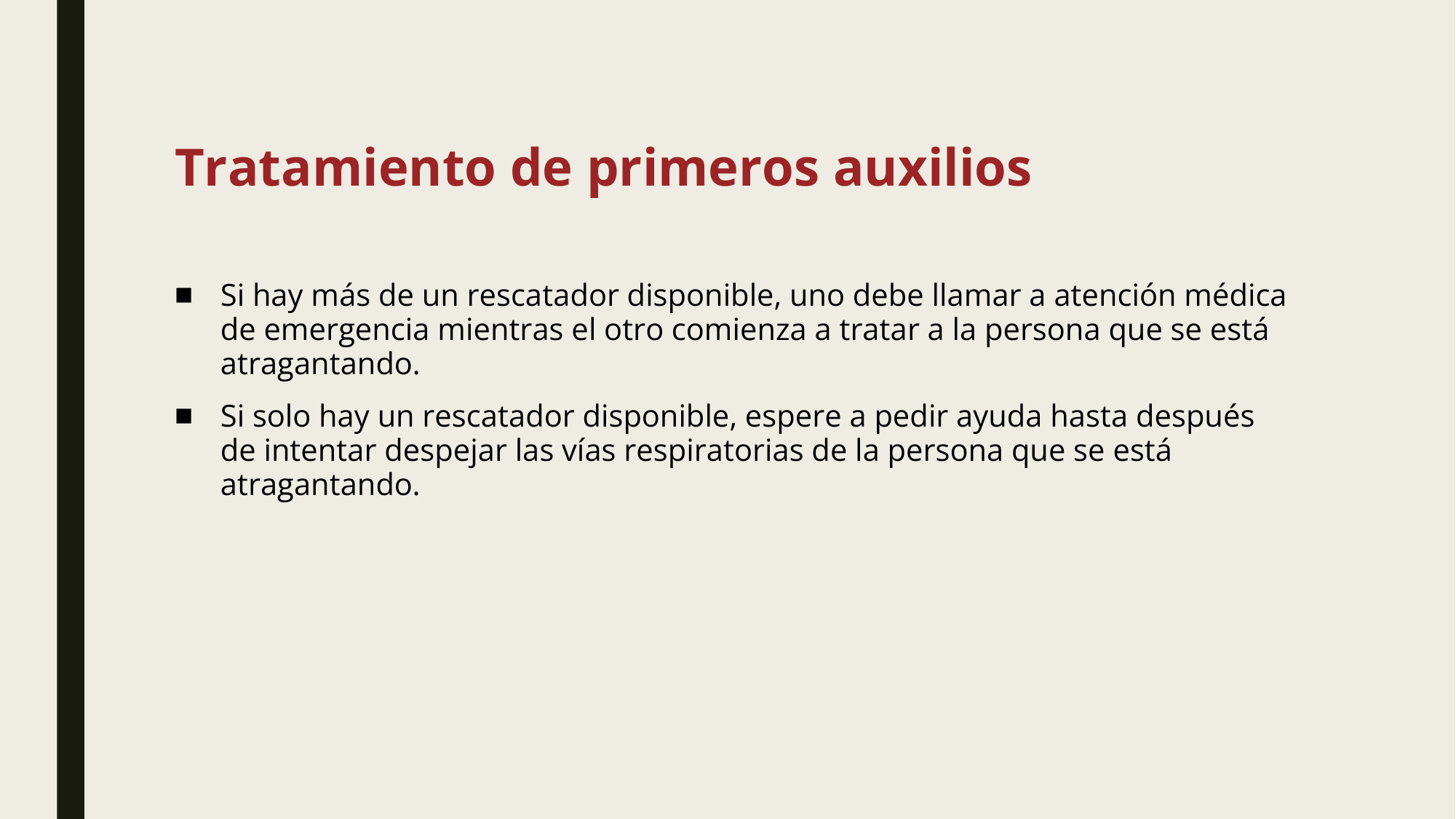

# Tratamiento de primeros auxilios
Si hay más de un rescatador disponible, uno debe llamar a atención médica de emergencia mientras el otro comienza a tratar a la persona que se está atragantando.
Si solo hay un rescatador disponible, espere a pedir ayuda hasta después de intentar despejar las vías respiratorias de la persona que se está atragantando.